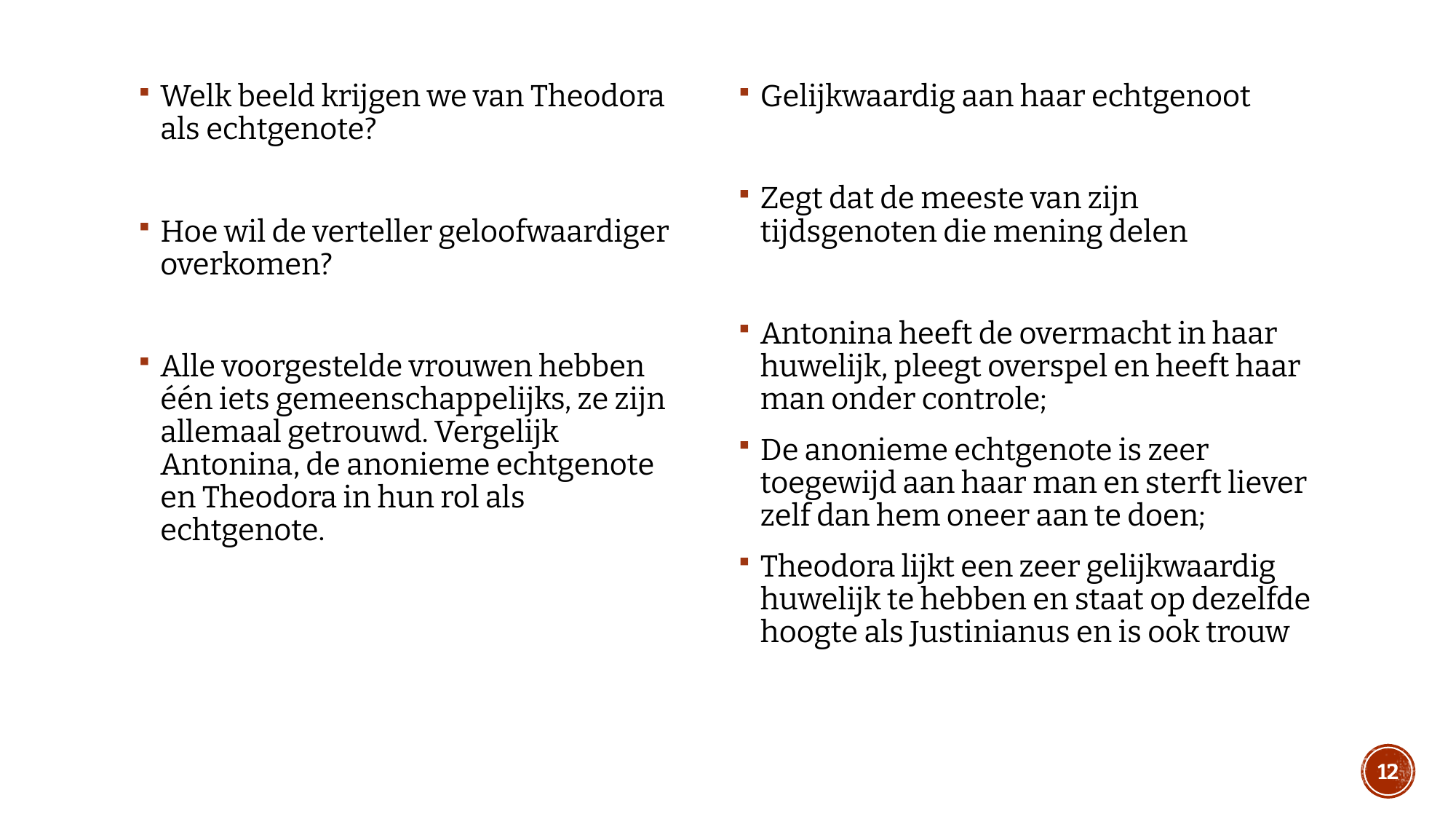

Welk beeld krijgen we van Theodora als echtgenote?

Hoe wil de verteller geloofwaardiger overkomen?

Alle voorgestelde vrouwen hebben één iets gemeenschappelijks, ze zijn allemaal getrouwd. Vergelijk Antonina, de anonieme echtgenote en Theodora in hun rol als echtgenote.

Gelijkwaardig aan haar echtgenoot

Zegt dat de meeste van zijn tijdsgenoten die mening delen

Antonina heeft de overmacht in haar huwelijk, pleegt overspel en heeft haar man onder controle;
De anonieme echtgenote is zeer toegewijd aan haar man en sterft liever zelf dan hem oneer aan te doen;
Theodora lijkt een zeer gelijkwaardig huwelijk te hebben en staat op dezelfde hoogte als Justinianus en is ook trouw

12